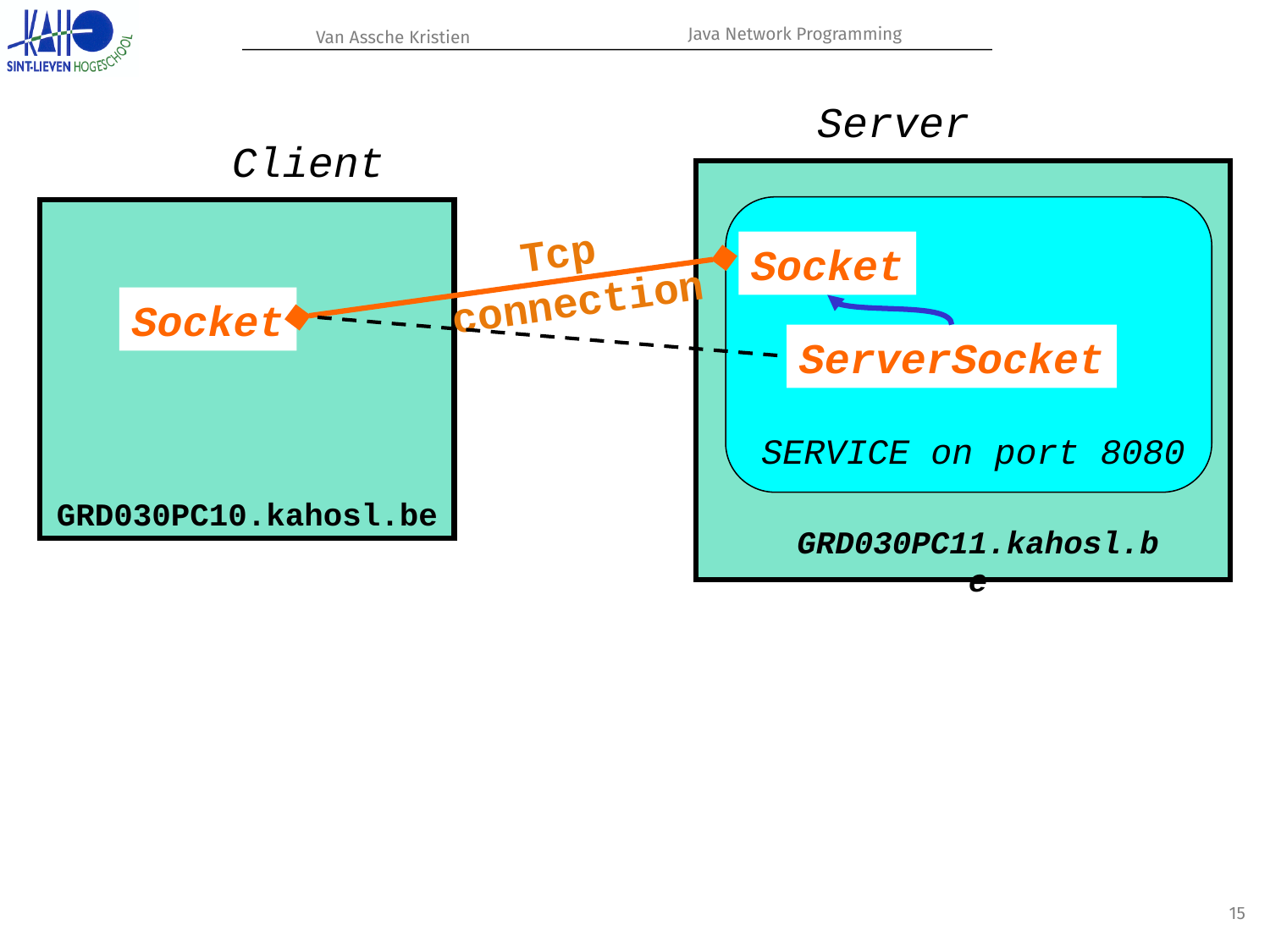

Server
Client

SERVICE on port 8080

GRD030PC10.kahosl.be
Tcp
connection
Socket

Socket
ServerSocket
GRD030PC11.kahosl.be